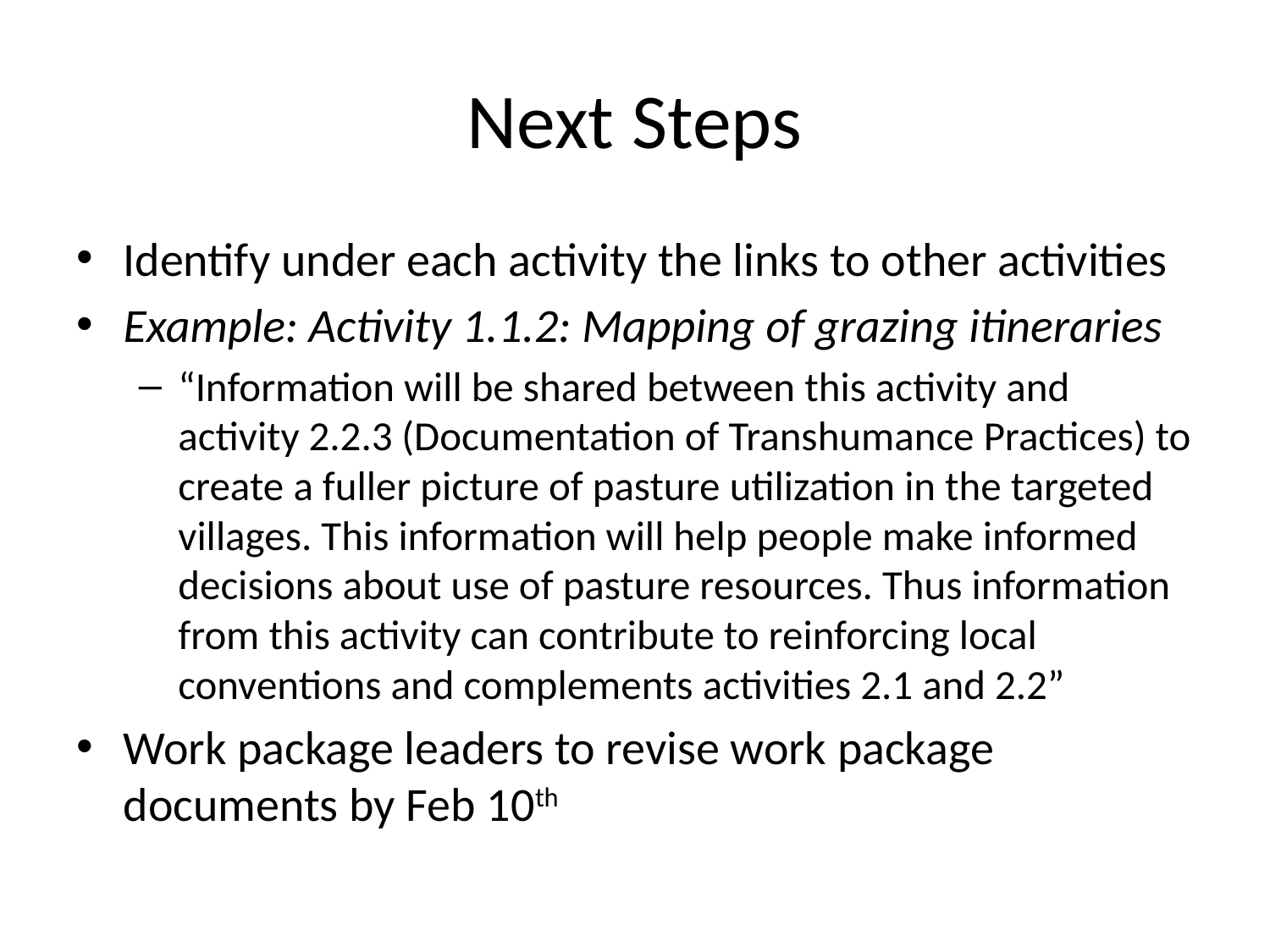

# Next Steps
Identify under each activity the links to other activities
Example: Activity 1.1.2: Mapping of grazing itineraries
“Information will be shared between this activity and activity 2.2.3 (Documentation of Transhumance Practices) to create a fuller picture of pasture utilization in the targeted villages. This information will help people make informed decisions about use of pasture resources. Thus information from this activity can contribute to reinforcing local conventions and complements activities 2.1 and 2.2”
Work package leaders to revise work package documents by Feb 10th